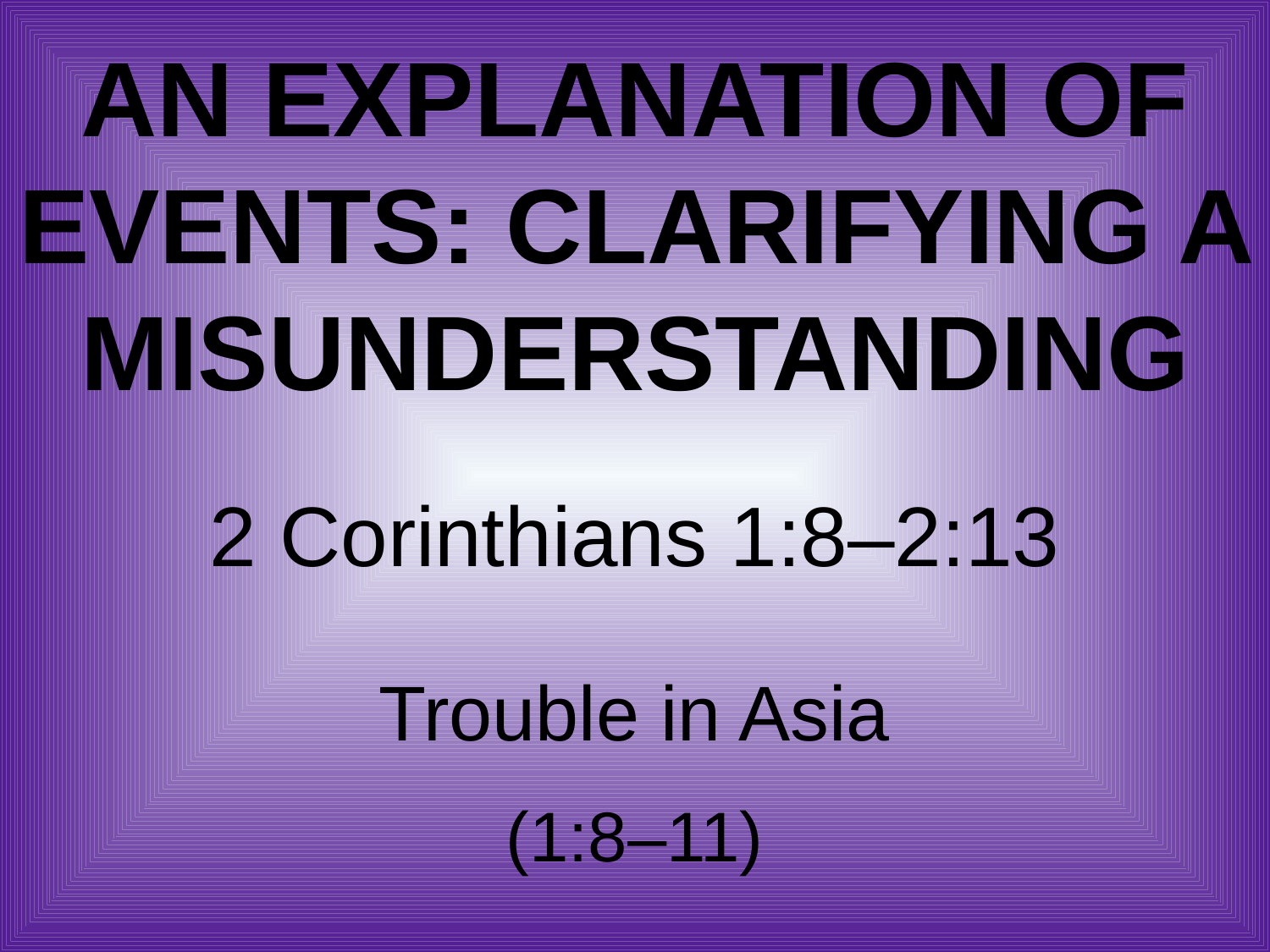

# An Explanation of Events: Clarifying a Misunderstanding
2 Corinthians 1:8–2:13

Trouble in Asia
(1:8–11)